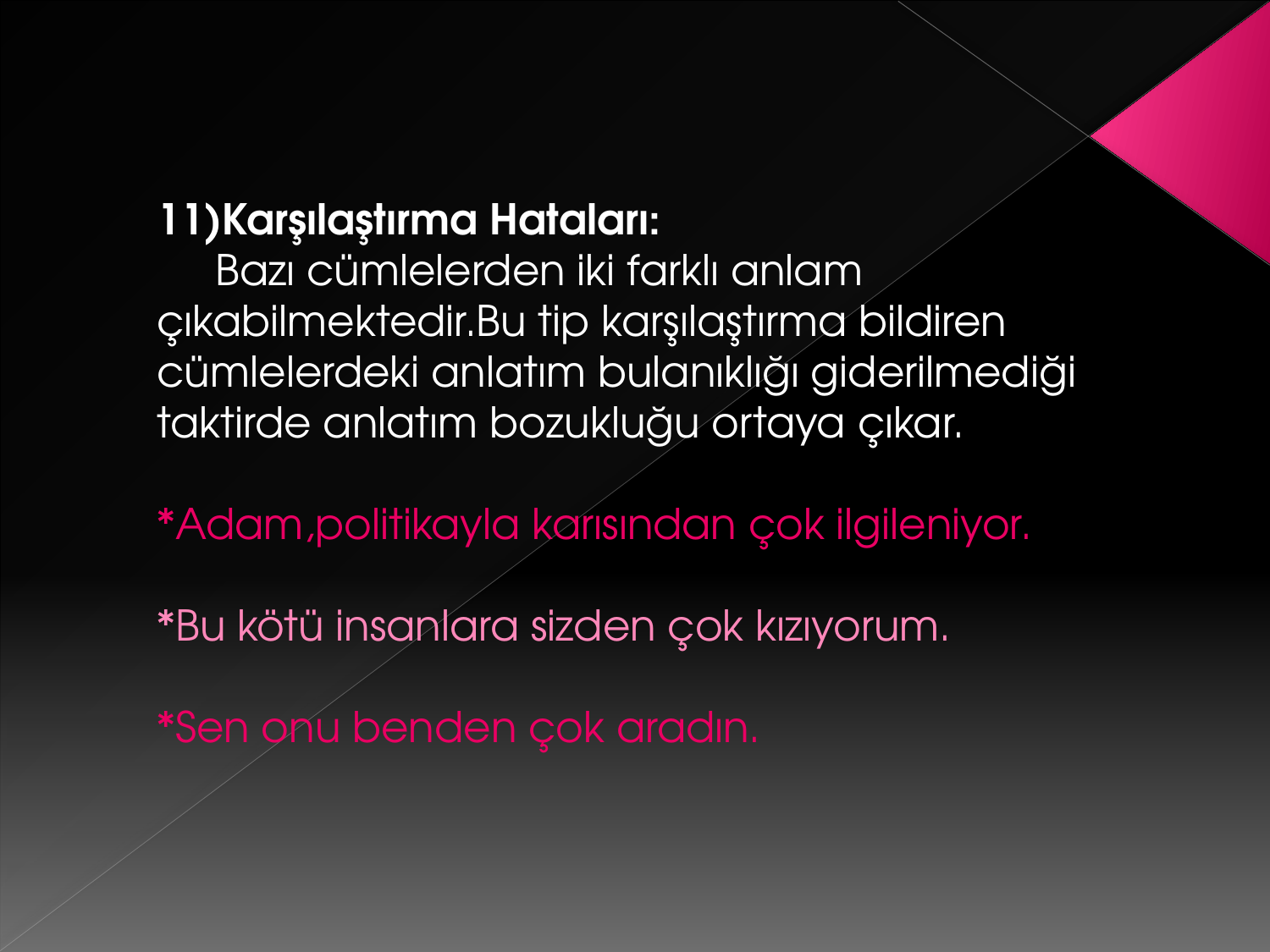

11)Karşılaştırma Hataları:
     Bazı cümlelerden iki farklı anlam çıkabilmektedir.Bu tip karşılaştırma bildiren cümlelerdeki anlatım bulanıklığı giderilmediği taktirde anlatım bozukluğu ortaya çıkar.
*Adam,politikayla karısından çok ilgileniyor.
*Bu kötü insanlara sizden çok kızıyorum.
*Sen onu benden çok aradın.